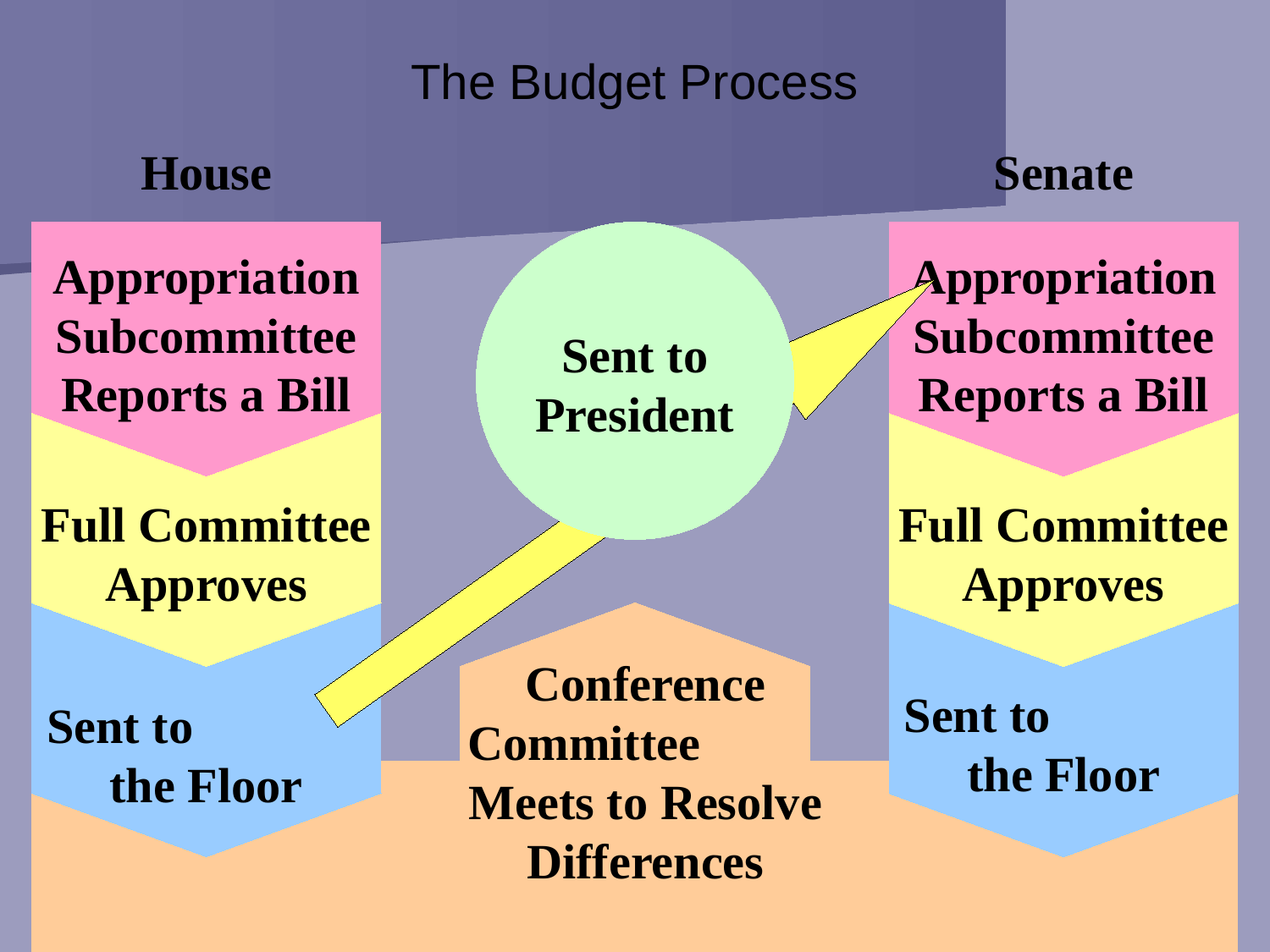

# The Budget Process

House
Senate

Appropriation Subcommittee Reports a Bill

Sent to President

Appropriation Subcommittee Reports a Bill

Full Committee Approves

Full Committee Approves

Sent to               the Floor

Conference Committee           Meets to Resolve Differences

Sent to               the Floor